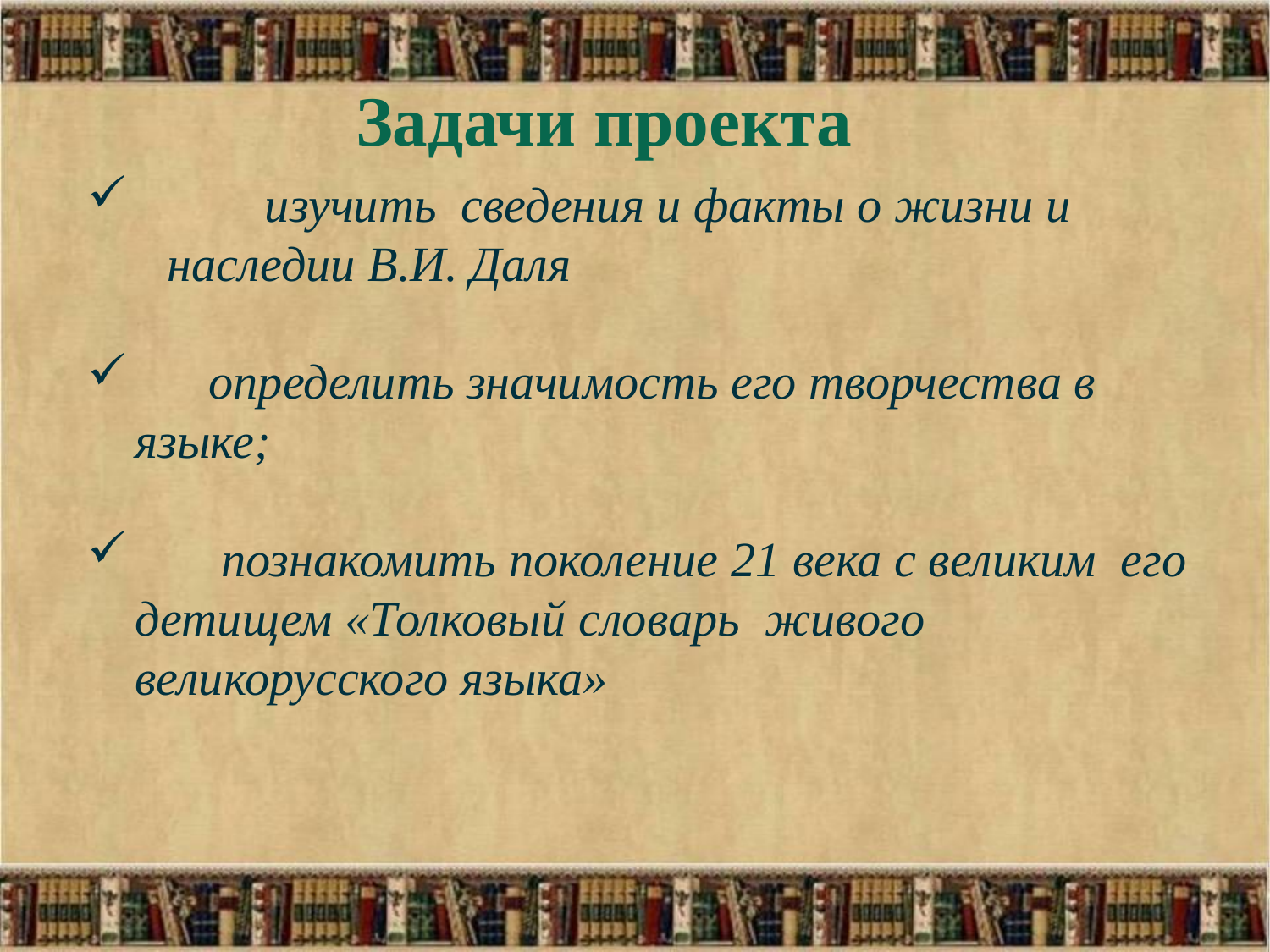

Задачи проекта
        изучить  сведения и факты о жизни и наследии В.И. Даля

      определить значимость его творчества в  языке;

       познакомить поколение 21 века с великим  его детищем «Толковый словарь  живого великорусского языка»